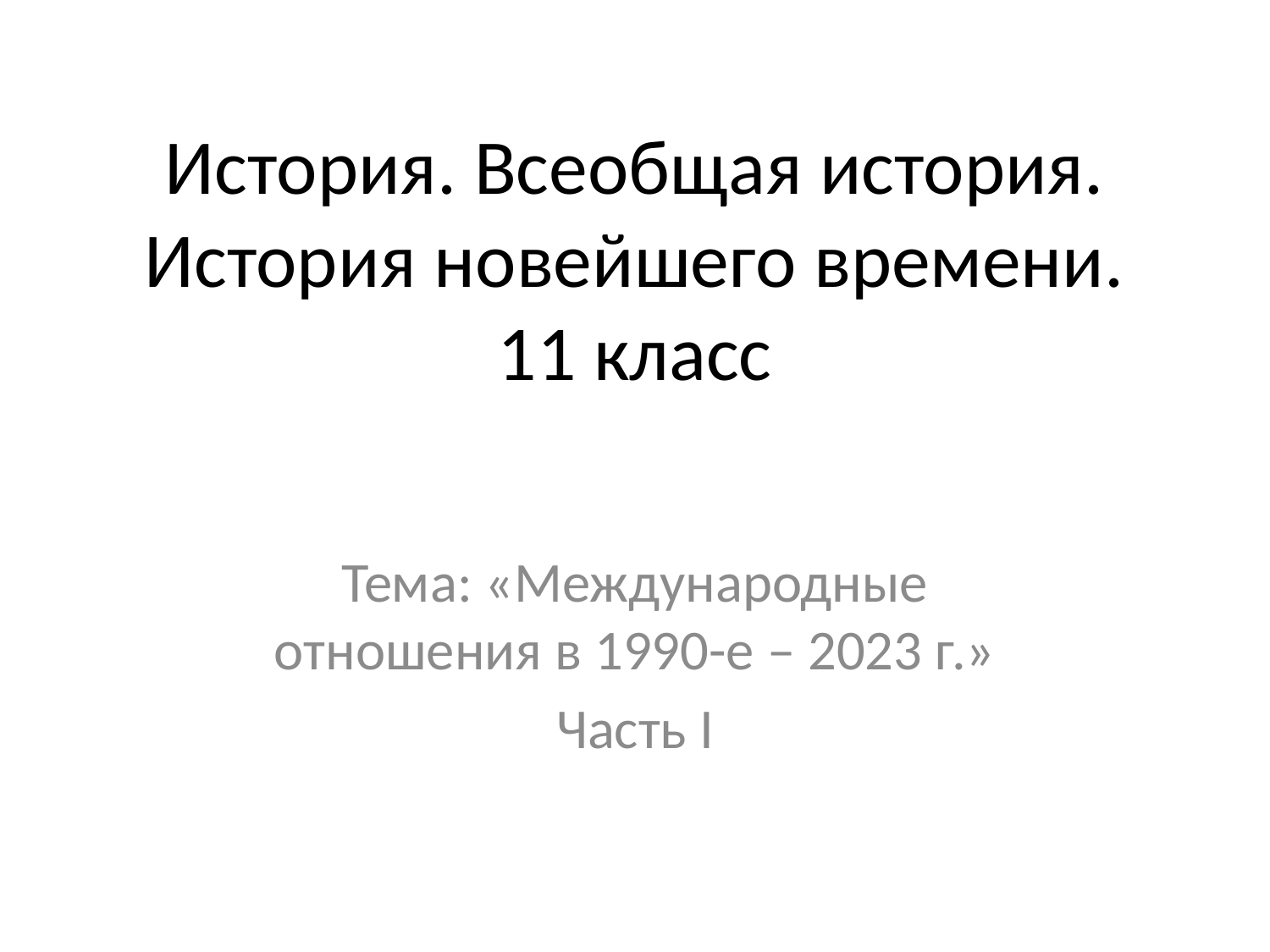

История. Всеобщая история. История новейшего времени.
11 класс
Тема: «Международные отношения в 1990-е – 2023 г.»
Часть I